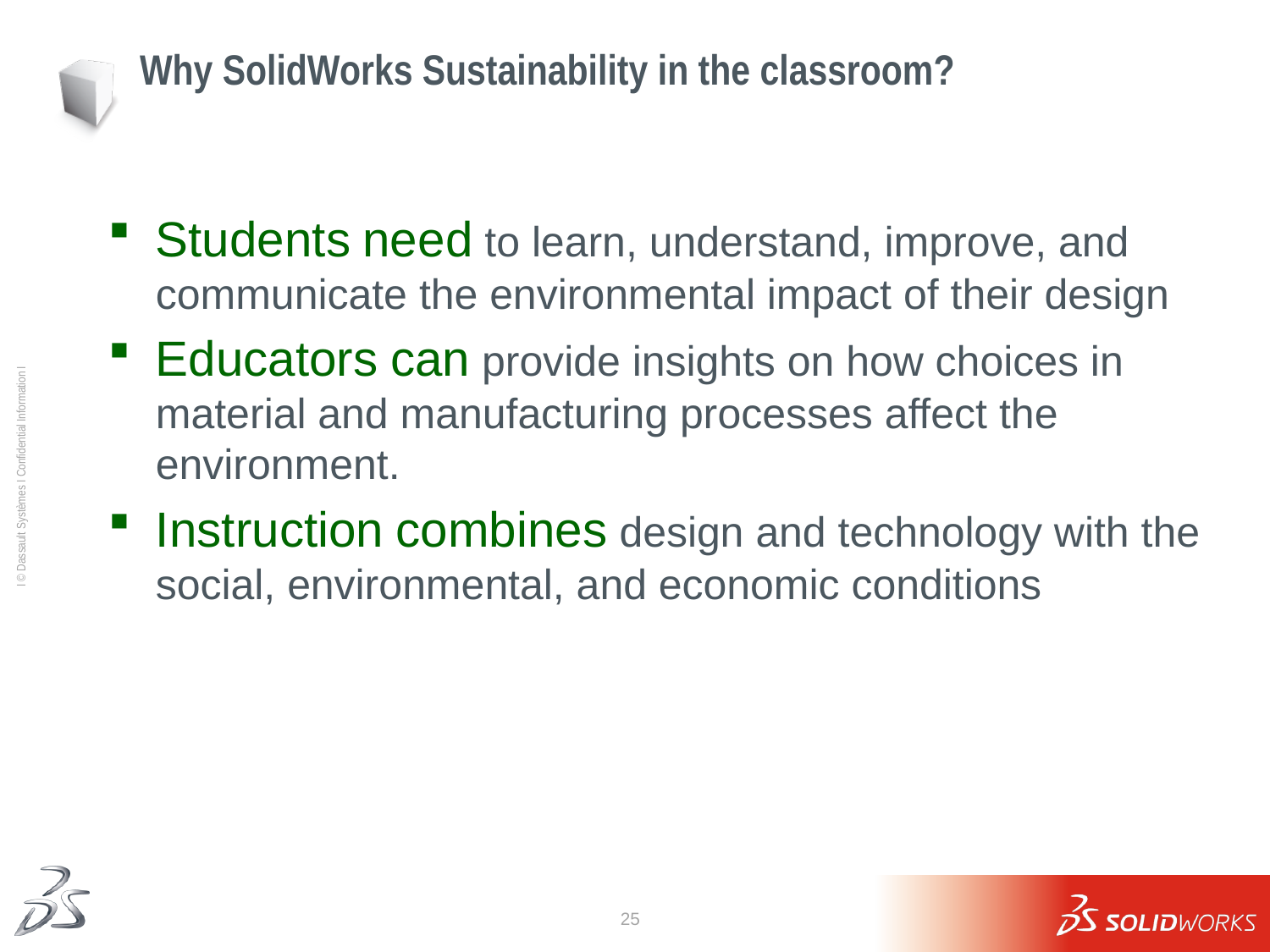

# Why SolidWorks Sustainability in the classroom?
Students need to learn, understand, improve, and communicate the environmental impact of their design
Educators can provide insights on how choices in material and manufacturing processes affect the environment.
Instruction combines design and technology with the social, environmental, and economic conditions